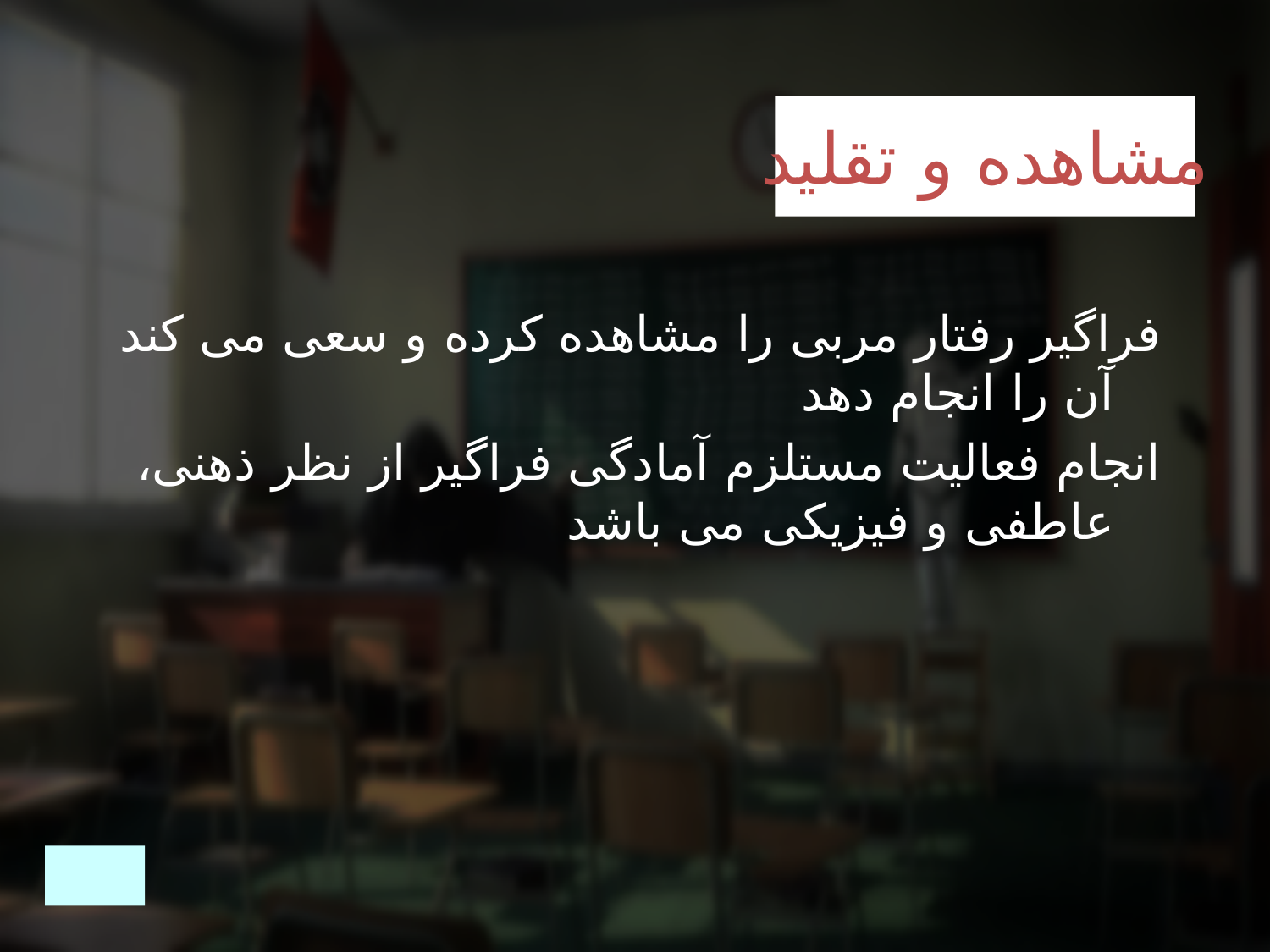

مشاهده و تقلید
فراگیر رفتار مربی را مشاهده کرده و سعی می کند آن را انجام دهد
انجام فعالیت مستلزم آمادگی فراگیر از نظر ذهنی، عاطفی و فیزیکی می باشد